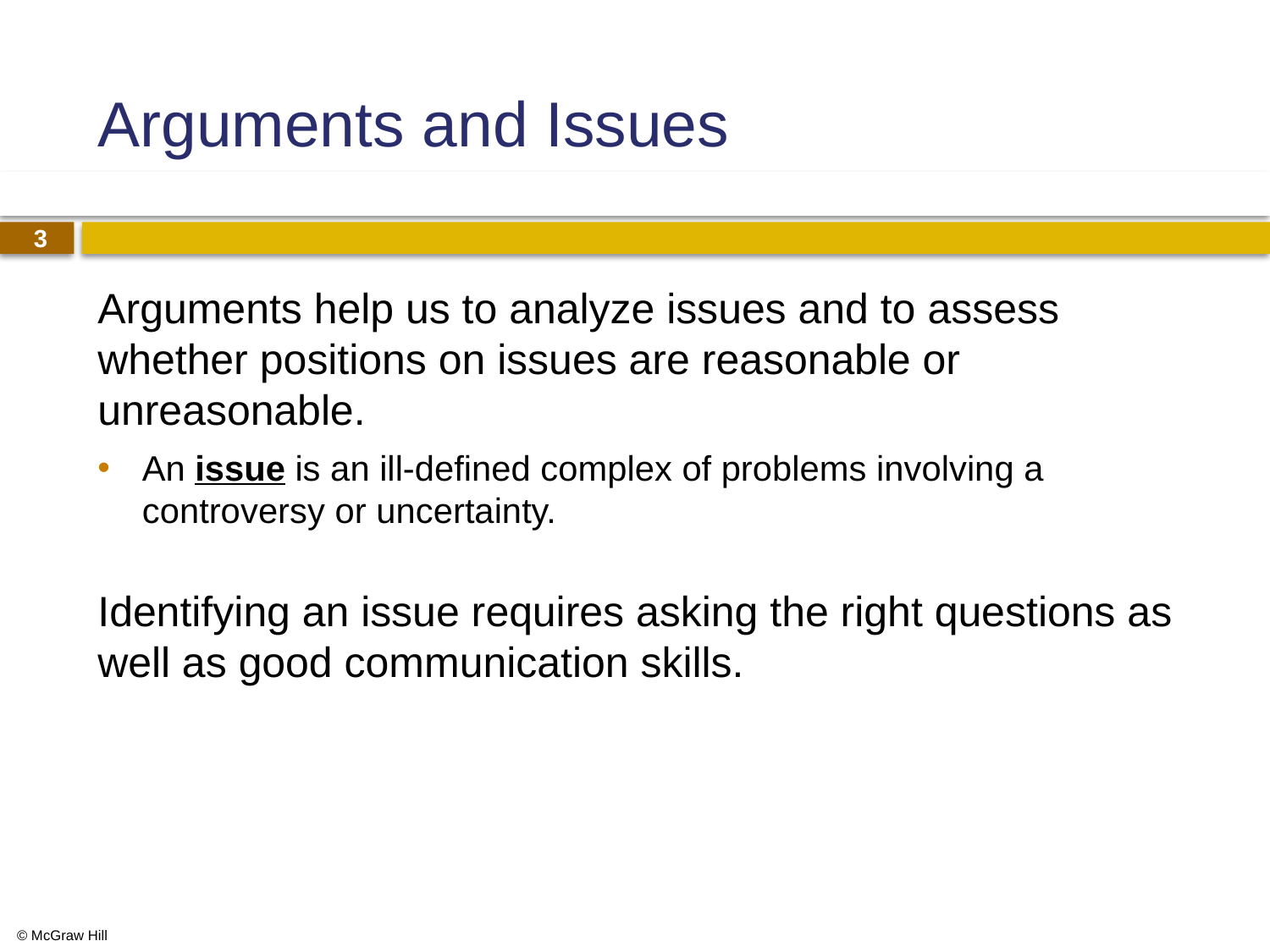

# Arguments and Issues
Arguments help us to analyze issues and to assess whether positions on issues are reasonable or unreasonable.
An issue is an ill-defined complex of problems involving a controversy or uncertainty.

Identifying an issue requires asking the right questions as well as good communication skills.